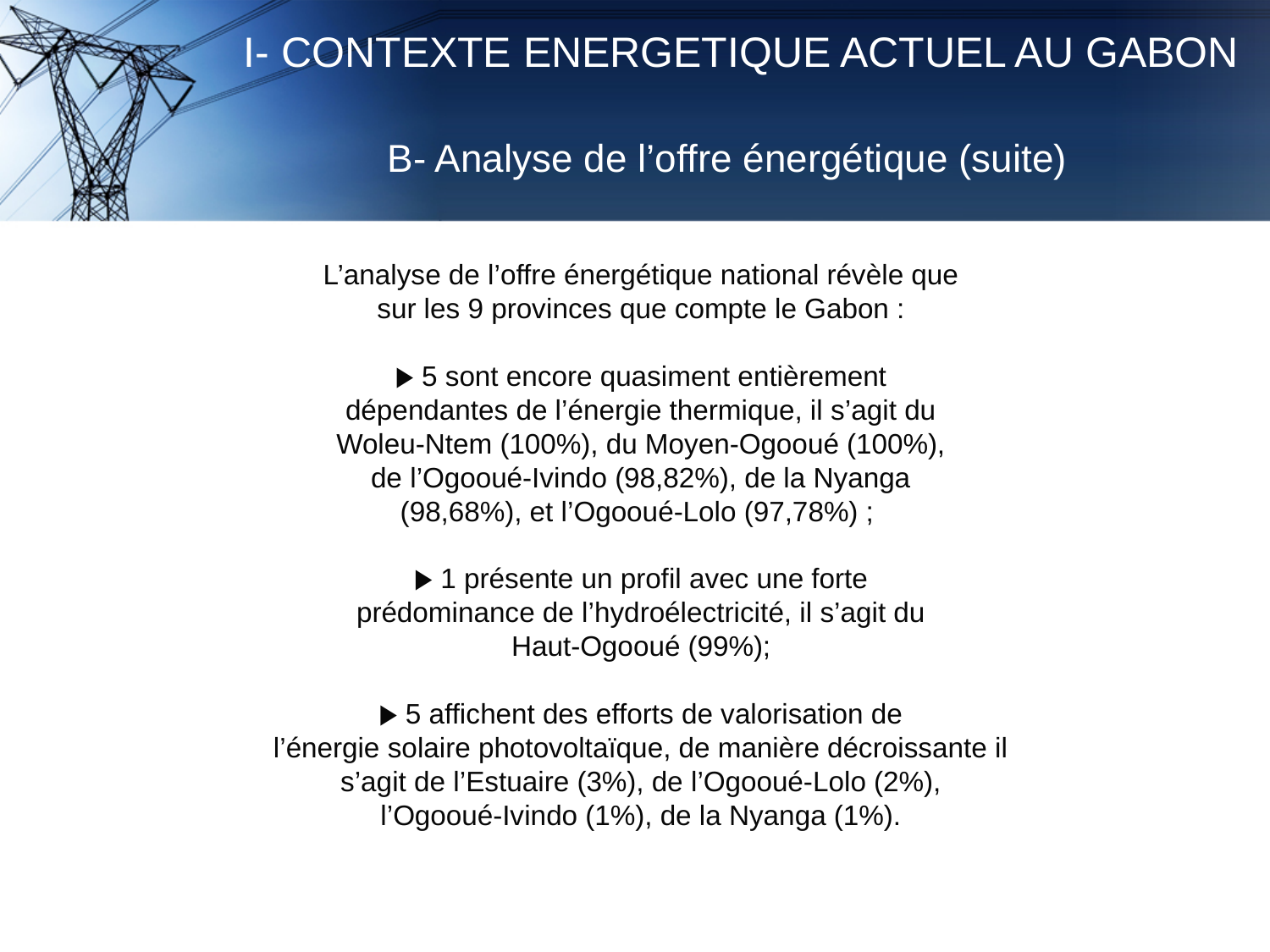

I- CONTEXTE ENERGETIQUE ACTUEL AU GABON
# B- Analyse de l’offre énergétique (suite)
L’analyse de l’offre énergétique national révèle que
sur les 9 provinces que compte le Gabon :

▶ 5 sont encore quasiment entièrement
dépendantes de l’énergie thermique, il s’agit du
Woleu-Ntem (100%), du Moyen-Ogooué (100%),
de l’Ogooué-Ivindo (98,82%), de la Nyanga
(98,68%), et l’Ogooué-Lolo (97,78%) ;

▶ 1 présente un profil avec une forte
prédominance de l’hydroélectricité, il s’agit du
Haut-Ogooué (99%);

▶ 5 affichent des efforts de valorisation de
l’énergie solaire photovoltaïque, de manière décroissante il
s’agit de l’Estuaire (3%), de l’Ogooué-Lolo (2%),
l’Ogooué-Ivindo (1%), de la Nyanga (1%).